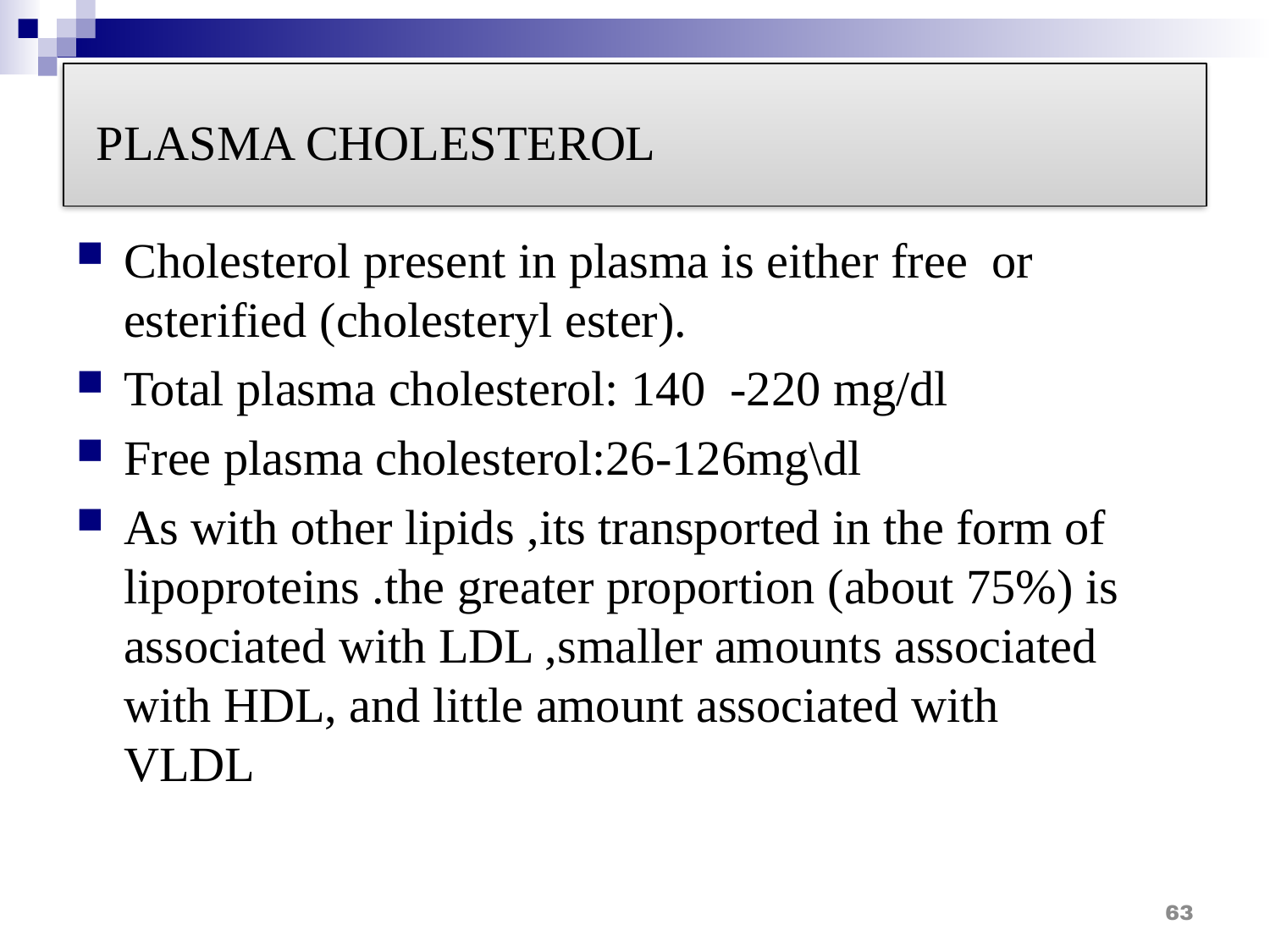

# PLASMA CHOLESTEROL
Cholesterol present in plasma is either free  or  esterified (cholesteryl ester).
Total plasma cholesterol: 140  -220 mg/dl
Free plasma cholesterol:26-126mg\dl
As with other lipids ,its transported in the form of lipoproteins .the greater proportion (about 75%) is associated with LDL ,smaller amounts associated with HDL, and little amount associated with VLDL

63